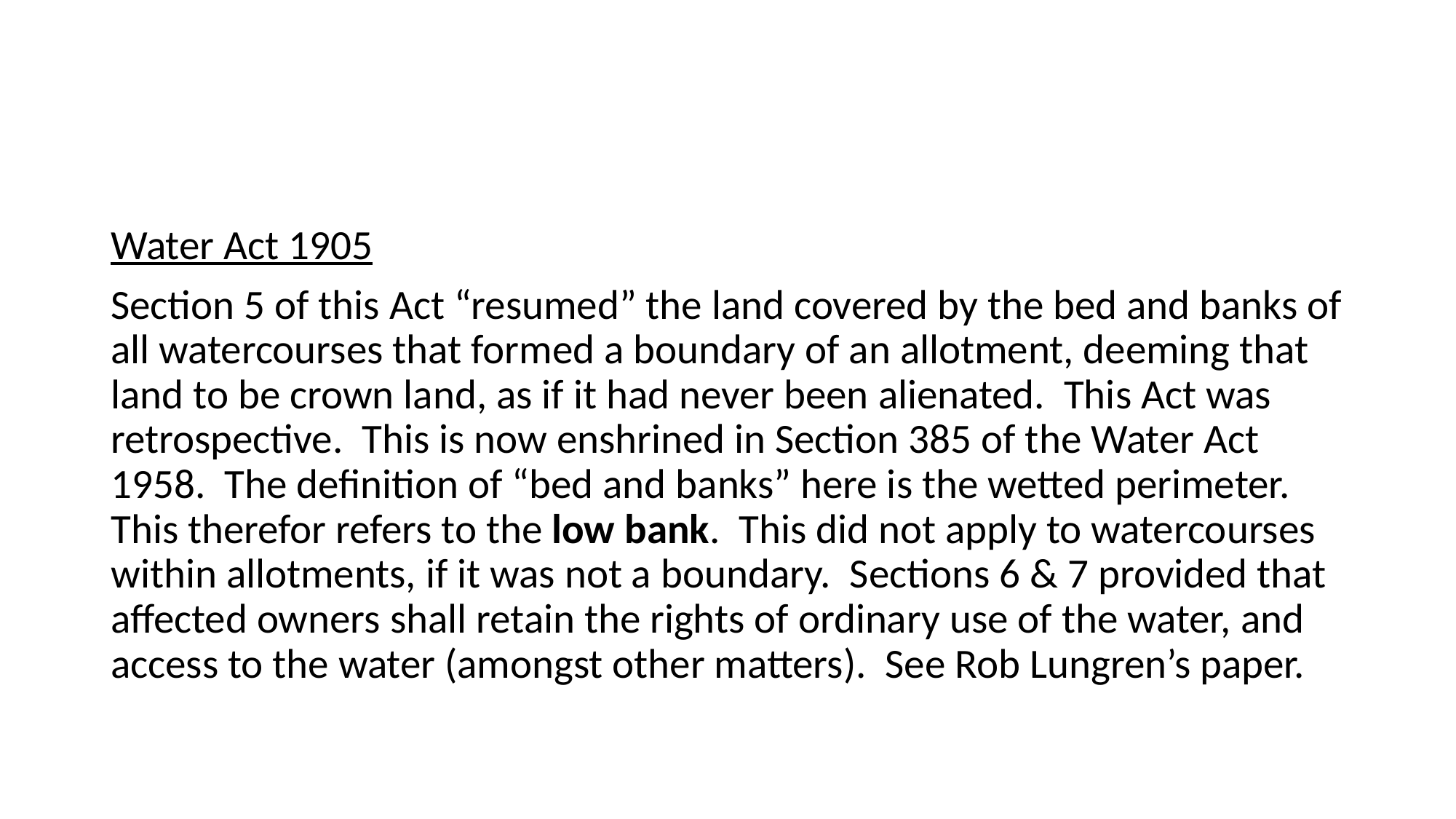

#
Water Act 1905
Section 5 of this Act “resumed” the land covered by the bed and banks of all watercourses that formed a boundary of an allotment, deeming that land to be crown land, as if it had never been alienated.  This Act was retrospective.  This is now enshrined in Section 385 of the Water Act 1958.  The definition of “bed and banks” here is the wetted perimeter.  This therefor refers to the low bank.  This did not apply to watercourses within allotments, if it was not a boundary.  Sections 6 & 7 provided that affected owners shall retain the rights of ordinary use of the water, and access to the water (amongst other matters).  See Rob Lungren’s paper.